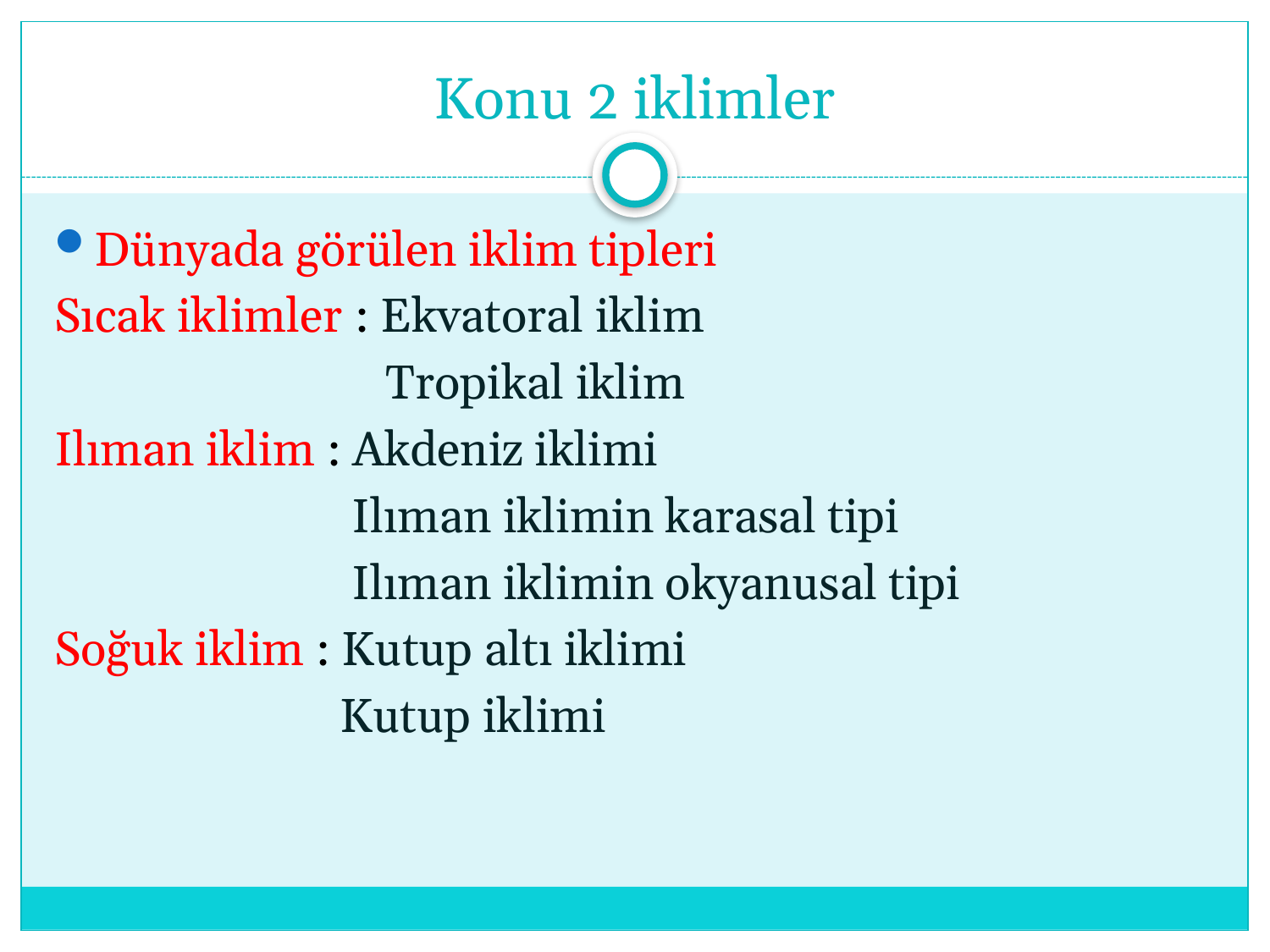

# Konu 2 iklimler
Dünyada görülen iklim tipleri
Sıcak iklimler : Ekvatoral iklim
                             Tropikal iklim
Ilıman iklim : Akdeniz iklimi
                          Ilıman iklimin karasal tipi
                          Ilıman iklimin okyanusal tipi
Soğuk iklim : Kutup altı iklimi
                         Kutup iklimi